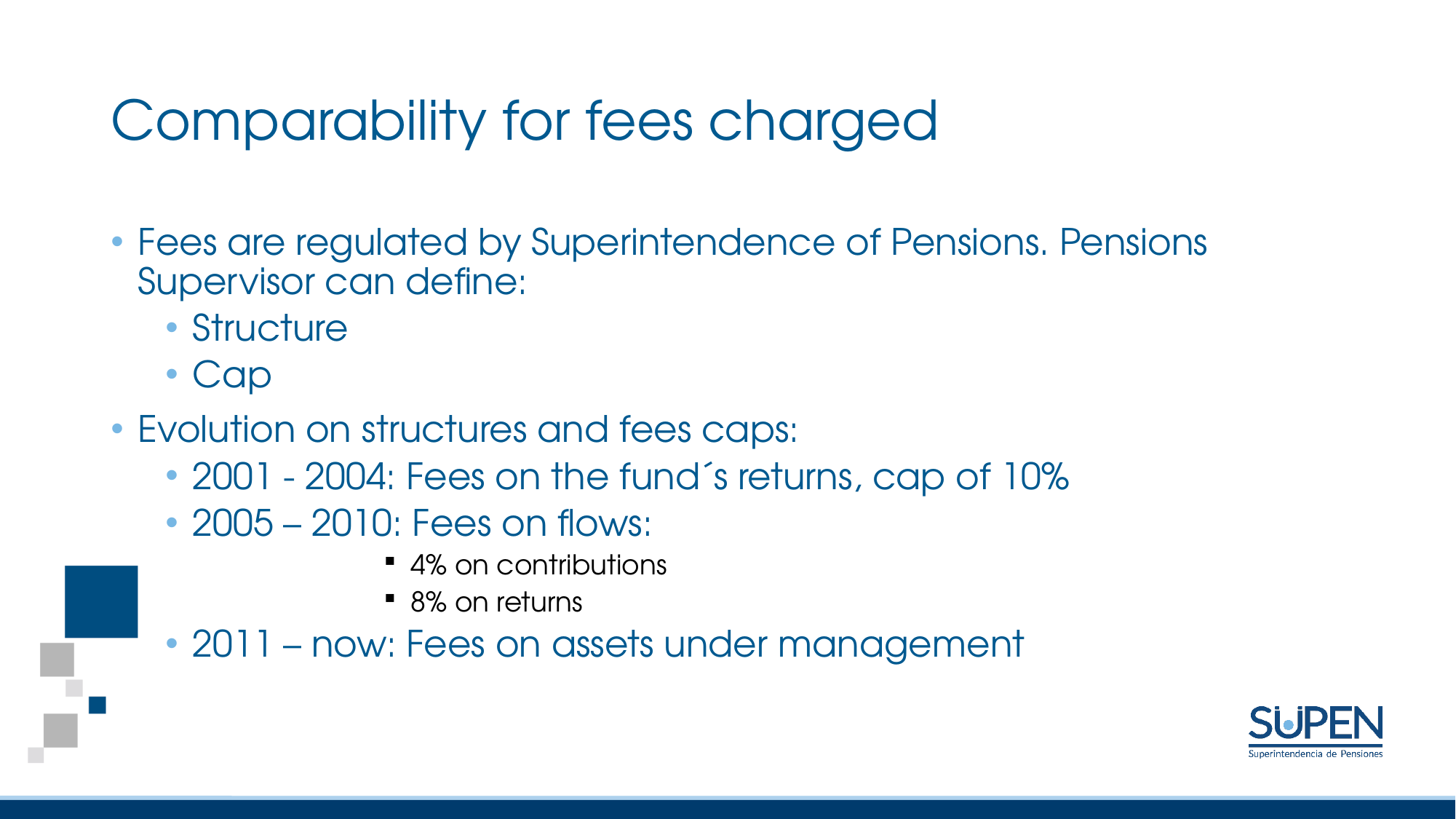

# Comparability for fees charged
Fees are regulated by Superintendence of Pensions. Pensions Supervisor can define:
Structure
Cap
Evolution on structures and fees caps:
2001 - 2004: Fees on the fund´s returns, cap of 10%
2005 – 2010: Fees on flows:
4% on contributions
8% on returns
2011 – now: Fees on assets under management